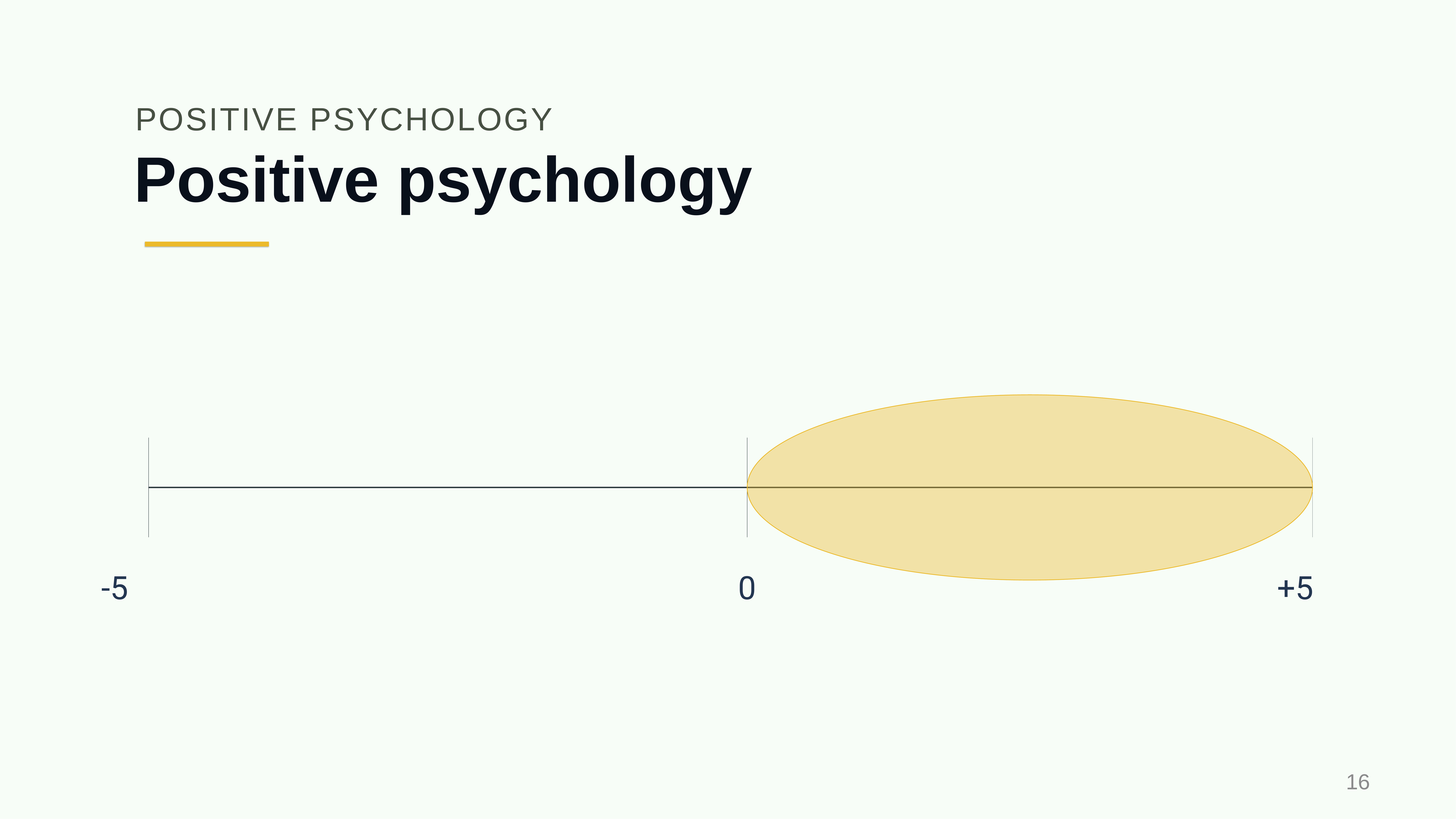

POSITIVE PSYCHOLOGY
# Positive psychology

-5
0
+5
16